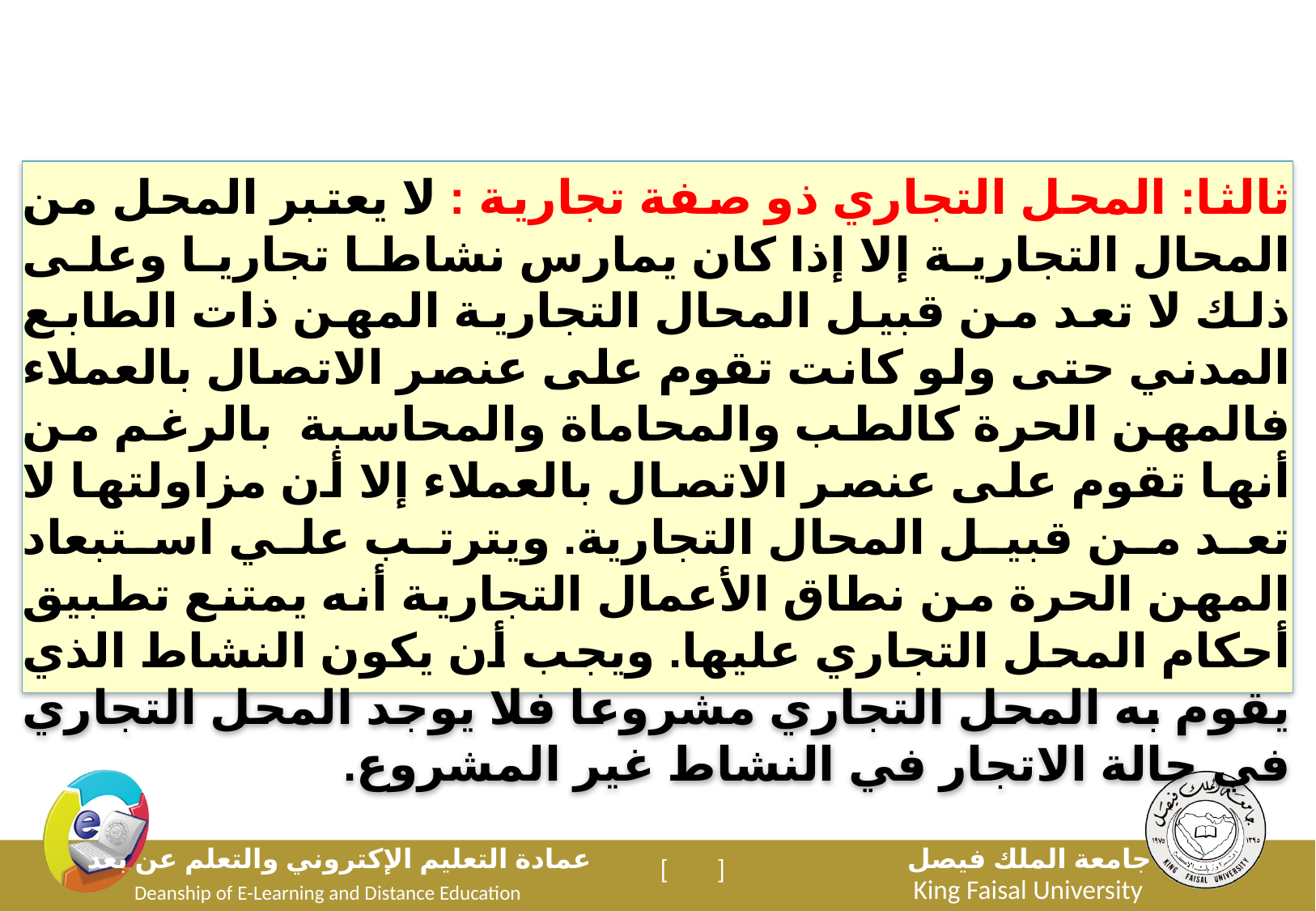

ثالثا: المحل التجاري ذو صفة تجارية : لا يعتبر المحل من المحال التجارية إلا إذا كان يمارس نشاطا تجاريا وعلى ذلك لا تعد من قبيل المحال التجارية المهن ذات الطابع المدني حتى ولو كانت تقوم على عنصر الاتصال بالعملاء فالمهن الحرة كالطب والمحاماة والمحاسبة  بالرغم من أنها تقوم على عنصر الاتصال بالعملاء إلا أن مزاولتها لا تعد من قبيل المحال التجارية. ويترتب علي استبعاد المهن الحرة من نطاق الأعمال التجارية أنه يمتنع تطبيق أحكام المحل التجاري عليها. ويجب أن يكون النشاط الذي يقوم به المحل التجاري مشروعا فلا يوجد المحل التجاري في حالة الاتجار في النشاط غير المشروع.